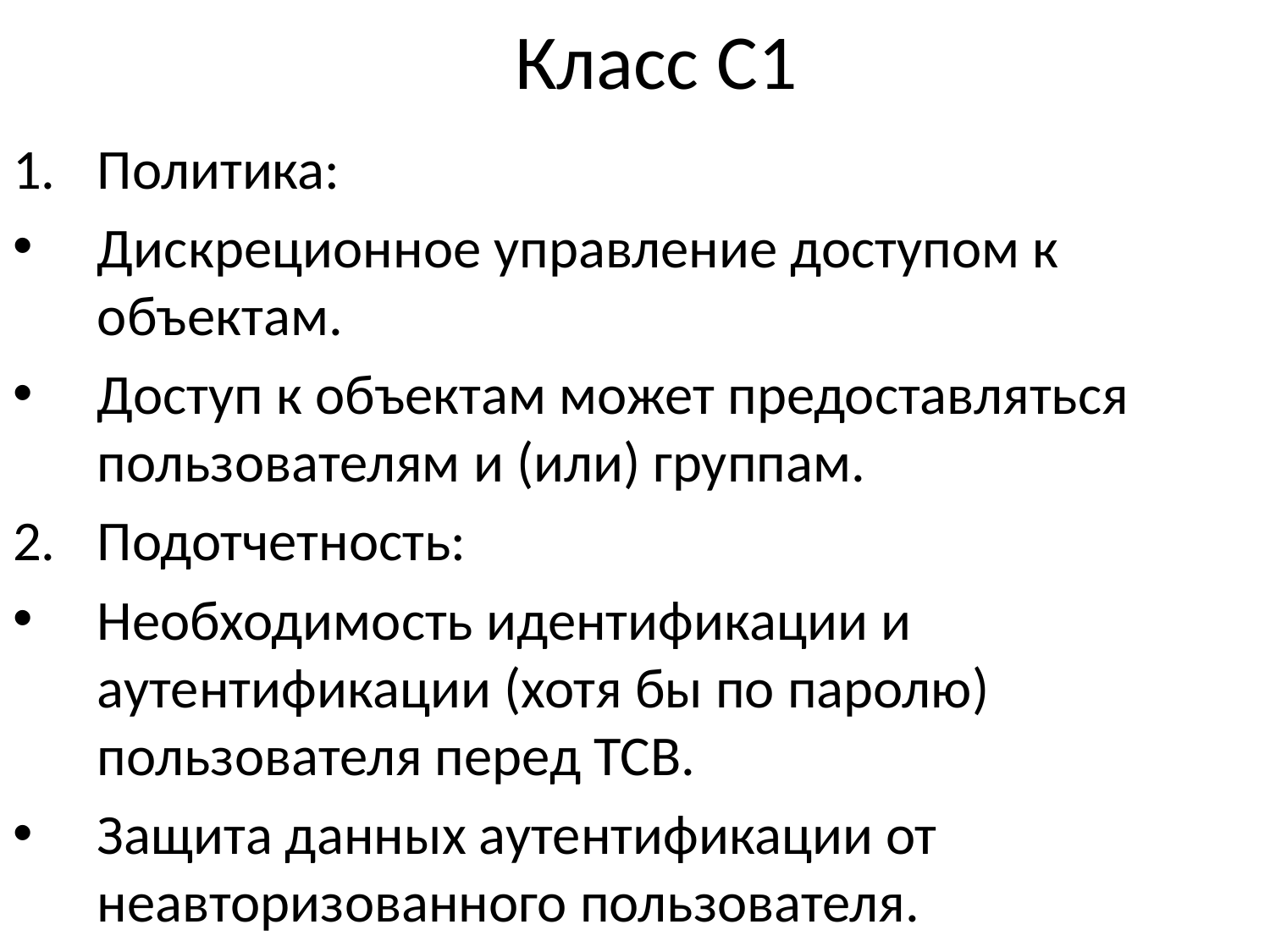

# Класс C1
Политика:
Дискреционное управление доступом к объектам.
Доступ к объектам может предоставляться пользователям и (или) группам.
Подотчетность:
Необходимость идентификации и аутентификации (хотя бы по паролю) пользователя перед TCB.
Защита данных аутентификации от неавторизованного пользователя.